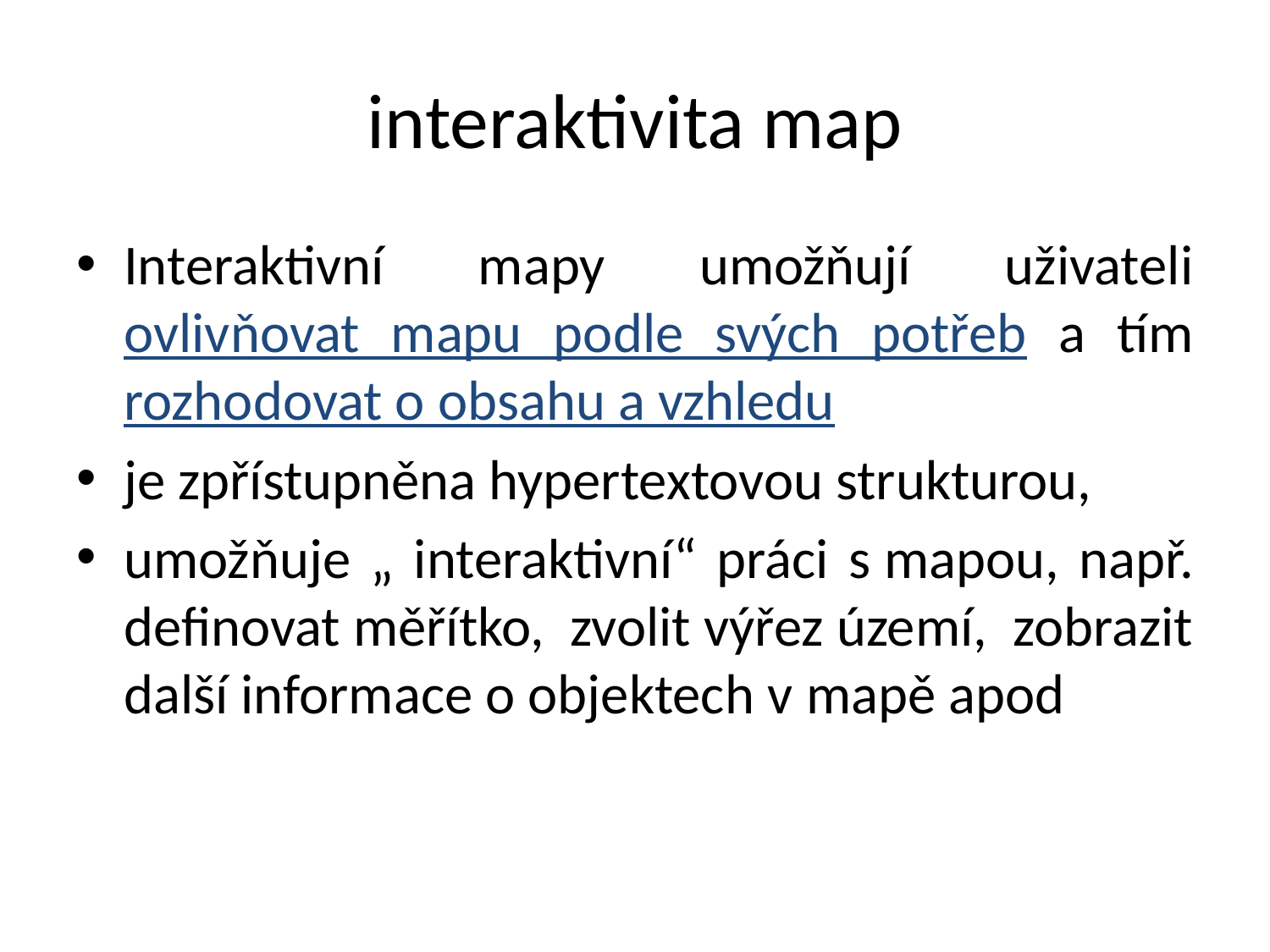

# interaktivita map
Interaktivní mapy umožňují uživateli ovlivňovat mapu podle svých potřeb a tím rozhodovat o obsahu a vzhledu
je zpřístupněna hypertextovou strukturou,
umožňuje „ interaktivní“ práci s mapou, např. definovat měřítko,  zvolit výřez území,  zobrazit další informace o objektech v mapě apod